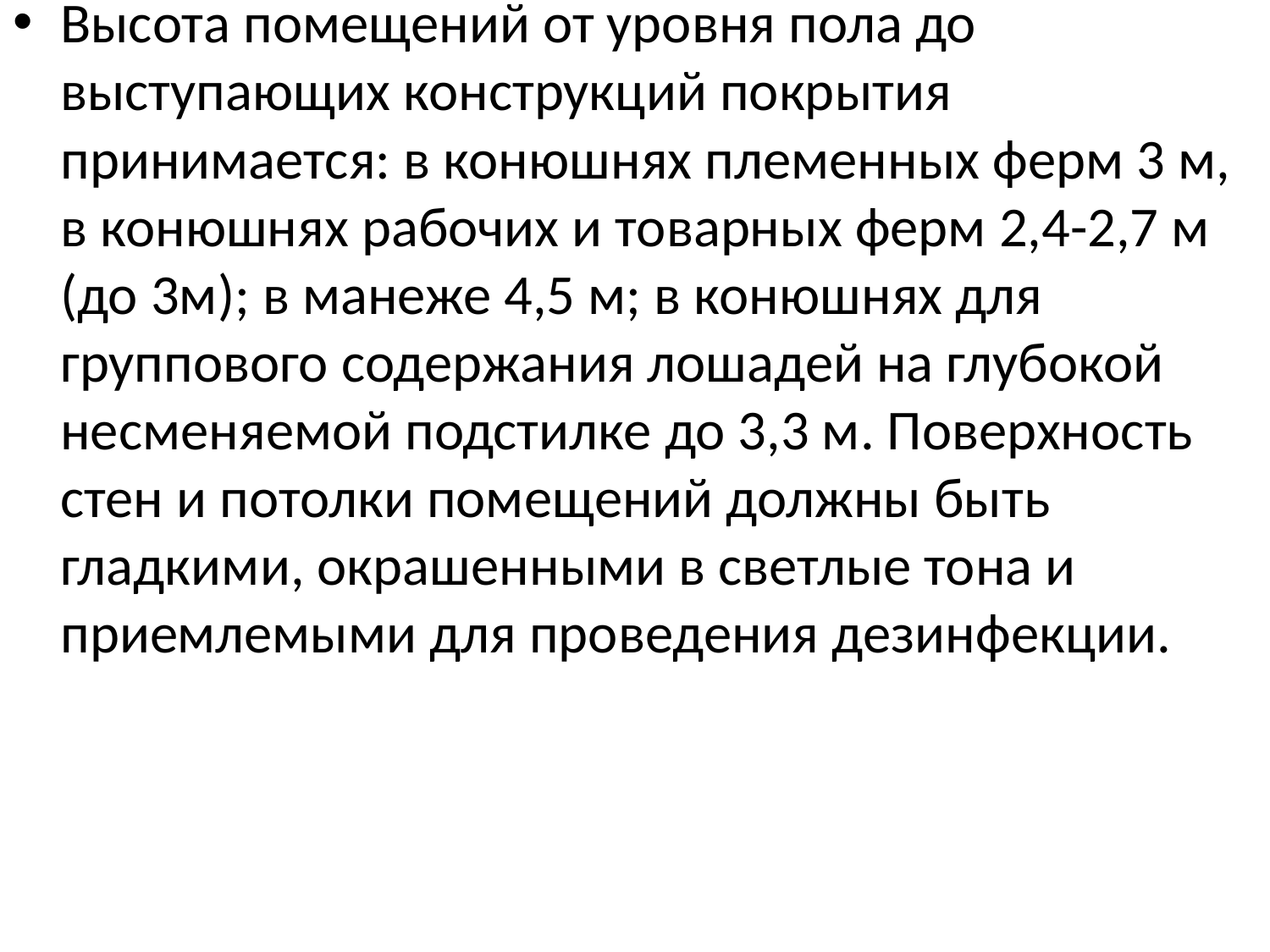

Высота помещений от уровня пола до выступающих конструкций покрытия принимается: в конюшнях племенных ферм 3 м, в конюшнях рабочих и товарных ферм 2,4-2,7 м (до 3м); в манеже 4,5 м; в конюшнях для группового содержания лошадей на глубокой несменяемой подстилке до 3,3 м. Поверхность стен и потолки помещений должны быть гладкими, окрашенными в светлые тона и приемлемыми для проведения дезинфекции.